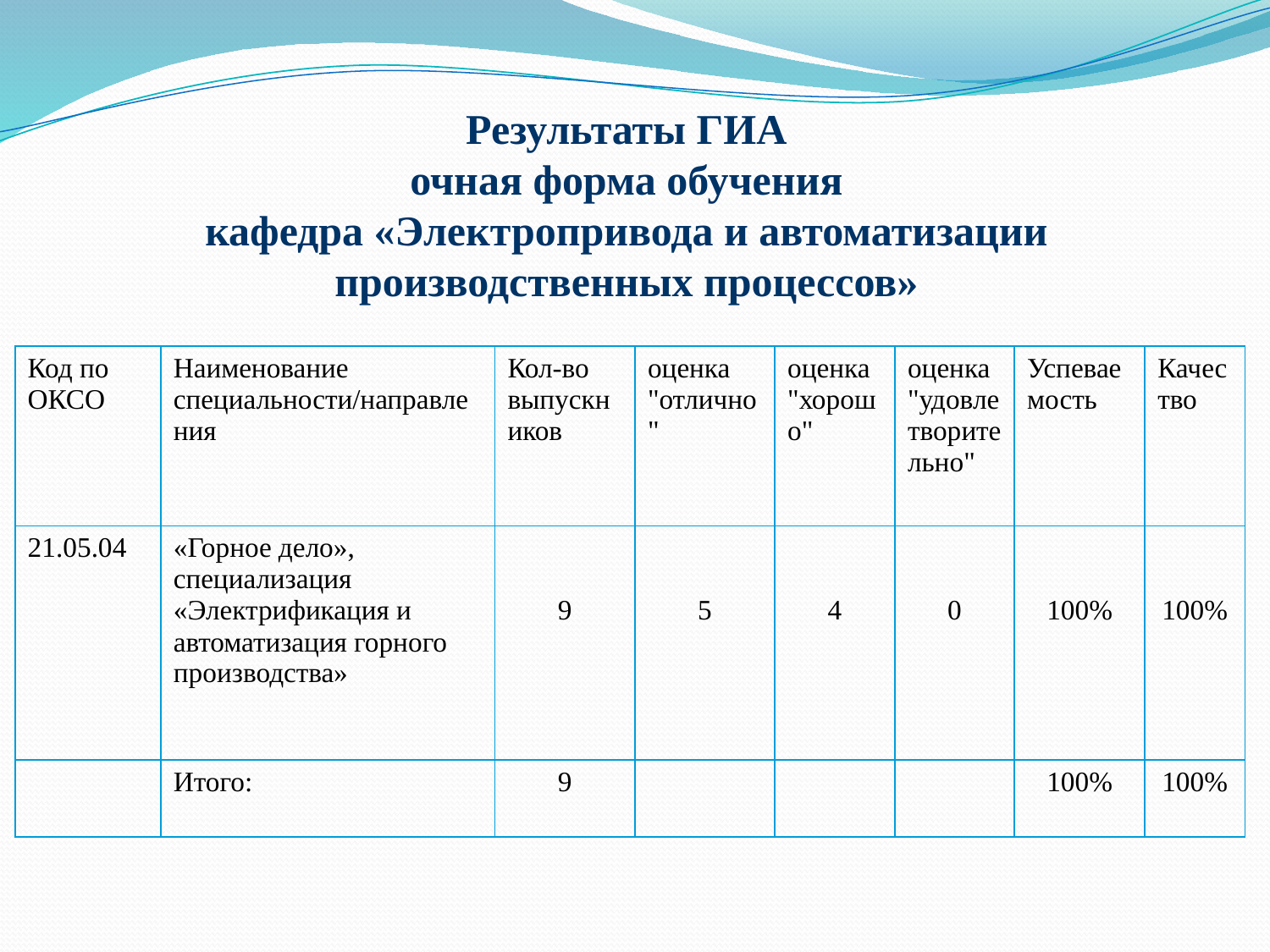

# Результаты ГИА очная форма обучения кафедра «Электропривода и автоматизации производственных процессов»
| Код по ОКСО | Наименование специальности/направления | Кол-во выпускников | оценка "отлично" | оценка "хорошо" | оценка "удовлетворительно" | Успеваемость | Качество |
| --- | --- | --- | --- | --- | --- | --- | --- |
| 21.05.04 | «Горное дело», специализация «Электрификация и автоматизация горного производства» | 9 | 5 | 4 | 0 | 100% | 100% |
|  | Итого: | 9 |  |  |  | 100% | 100% |